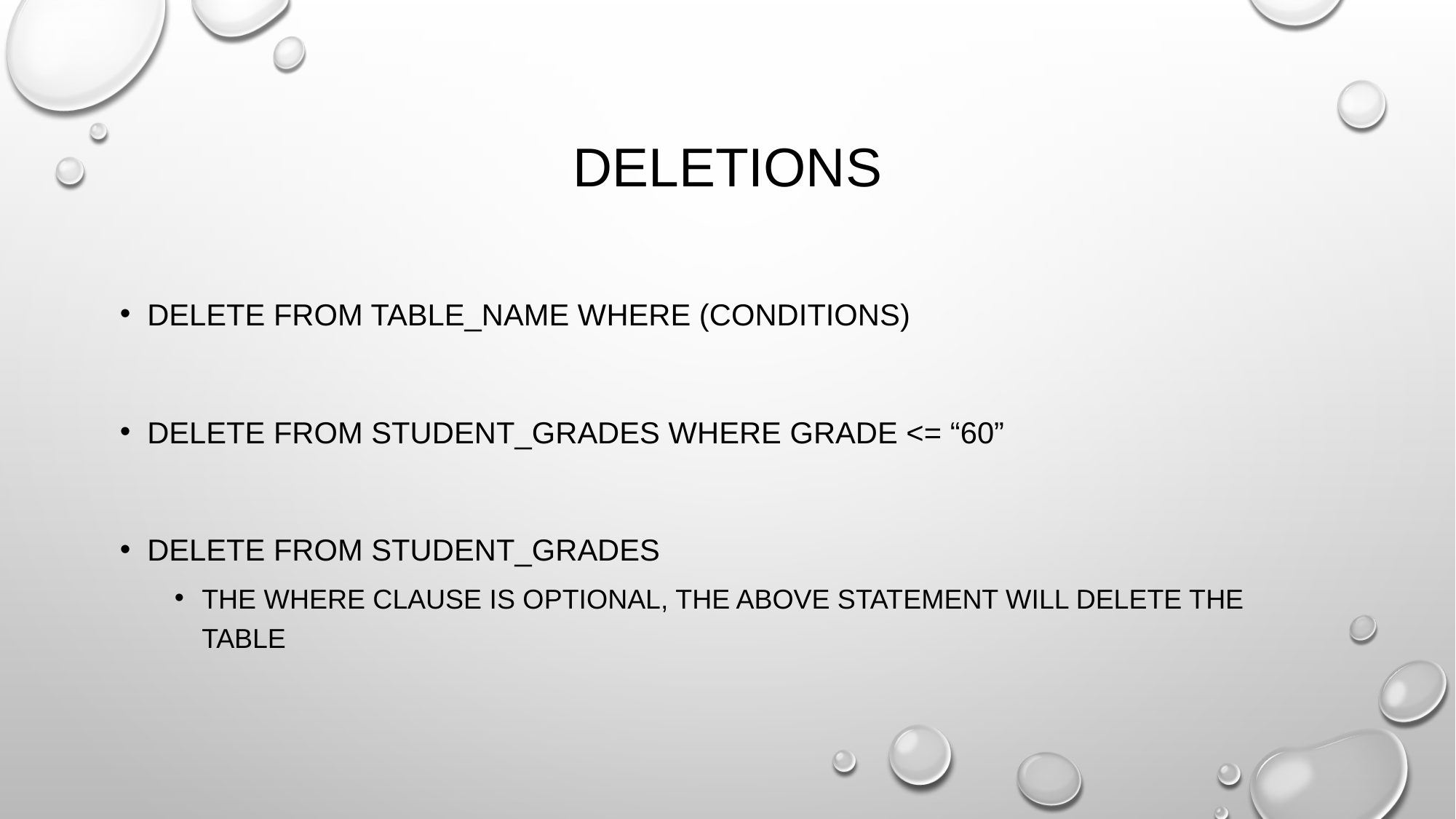

# Deletions
Delete from table_name where (conditions)

Delete from student_grades where grade <= “60”

Delete from student_grades
The where clause is optional, the above statement will delete the table